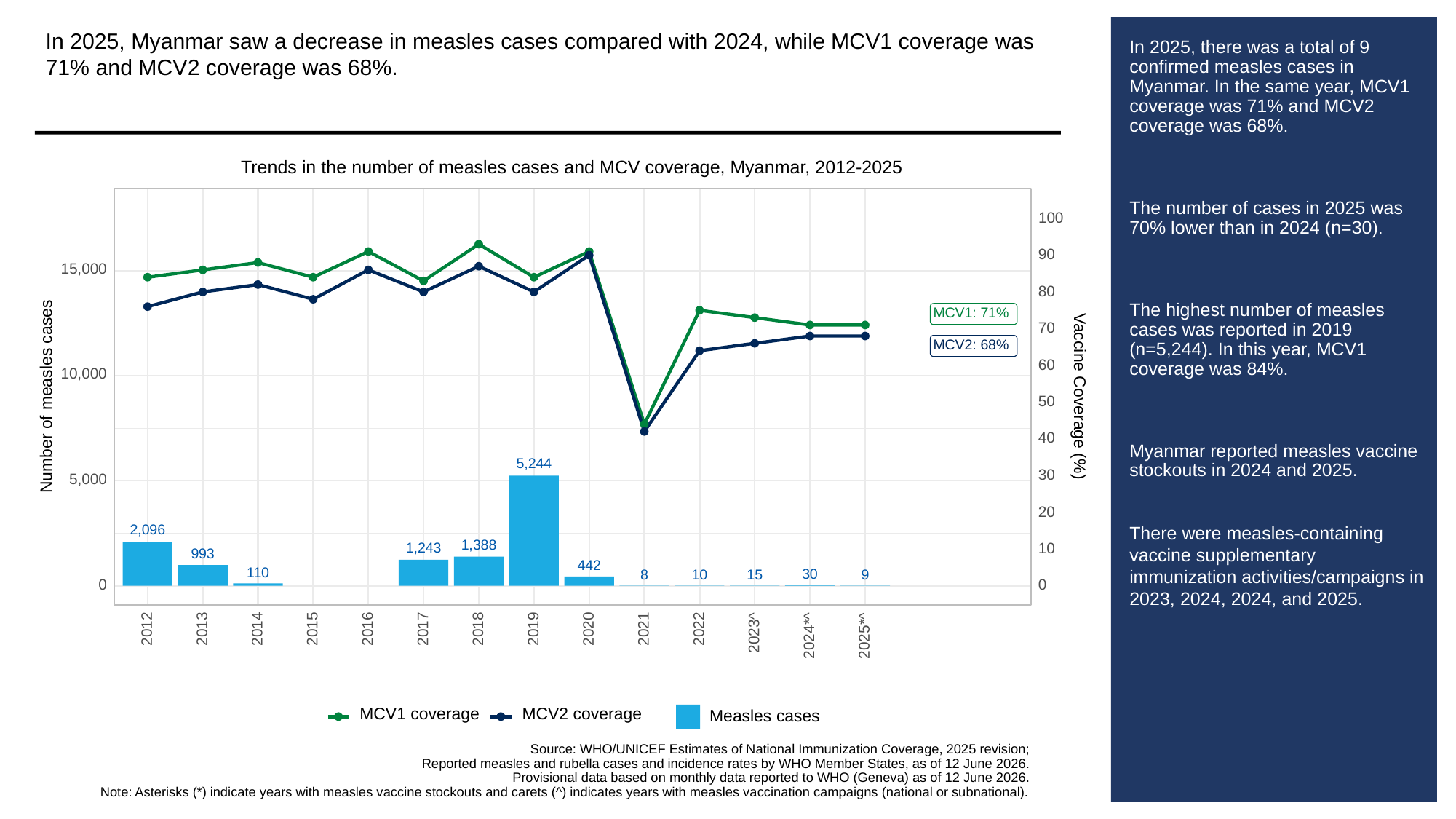

In 2025, Myanmar saw a decrease in measles cases compared with 2024, while MCV1 coverage was 71% and MCV2 coverage was 68%.
# In 2025, there was a total of 9 confirmed measles cases in Myanmar. In the same year, MCV1 coverage was 71% and MCV2 coverage was 68%.

The number of cases in 2025 was 70% lower than in 2024 (n=30).

The highest number of measles cases was reported in 2019 (n=5,244). In this year, MCV1 coverage was 84%.

Myanmar reported measles vaccine stockouts in 2024 and 2025.

There were measles-containing vaccine supplementary immunization activities/campaigns in 2023, 2024, 2024, and 2025.

Trends in the number of measles cases and MCV coverage, Myanmar, 2012-2025

100

90

15,000

80

MCV1: 71%

70

MCV2: 68%

60
10,000

Vaccine Coverage (%)
Number of measles cases
50

40
5,244
30
5,000

20
2,096

1,388

1,243
10
993

442

110
30
15
10
9
8

0
0

2013
2012
2014
2015
2016
2017
2018
2019
2020
2021
2022
2023^
2024*^
2025*^

MCV1 coverage
MCV2 coverage
Measles cases

Source: WHO/UNICEF Estimates of National Immunization Coverage, 2025 revision;
Reported measles and rubella cases and incidence rates by WHO Member States, as of 12 June 2026.
Provisional data based on monthly data reported to WHO (Geneva) as of 12 June 2026.
Note: Asterisks (*) indicate years with measles vaccine stockouts and carets (^) indicates years with measles vaccination campaigns (national or subnational).